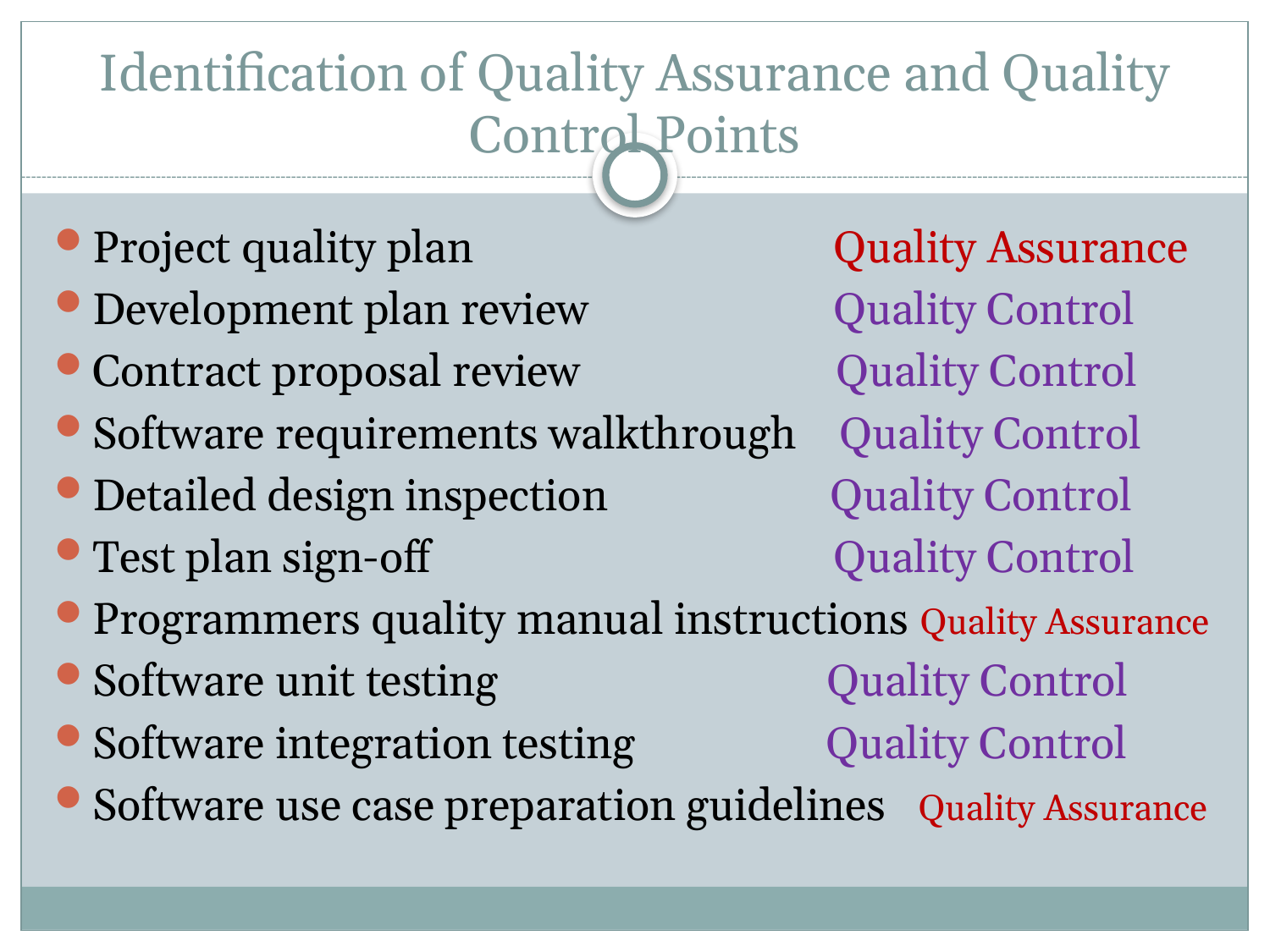

# Identification of Quality Assurance and Quality Control Points
Project quality plan                                  Quality Assurance
Development plan review                       Quality Control
Contract proposal review                        Quality Control
Software requirements walkthrough    Quality Control
Detailed design inspection                     Quality Control
Test plan sign-off                                      Quality Control
Programmers quality manual instructions Quality Assurance
Software unit testing                               Quality Control
Software integration testing                  Quality Control
Software use case preparation guidelines   Quality Assurance